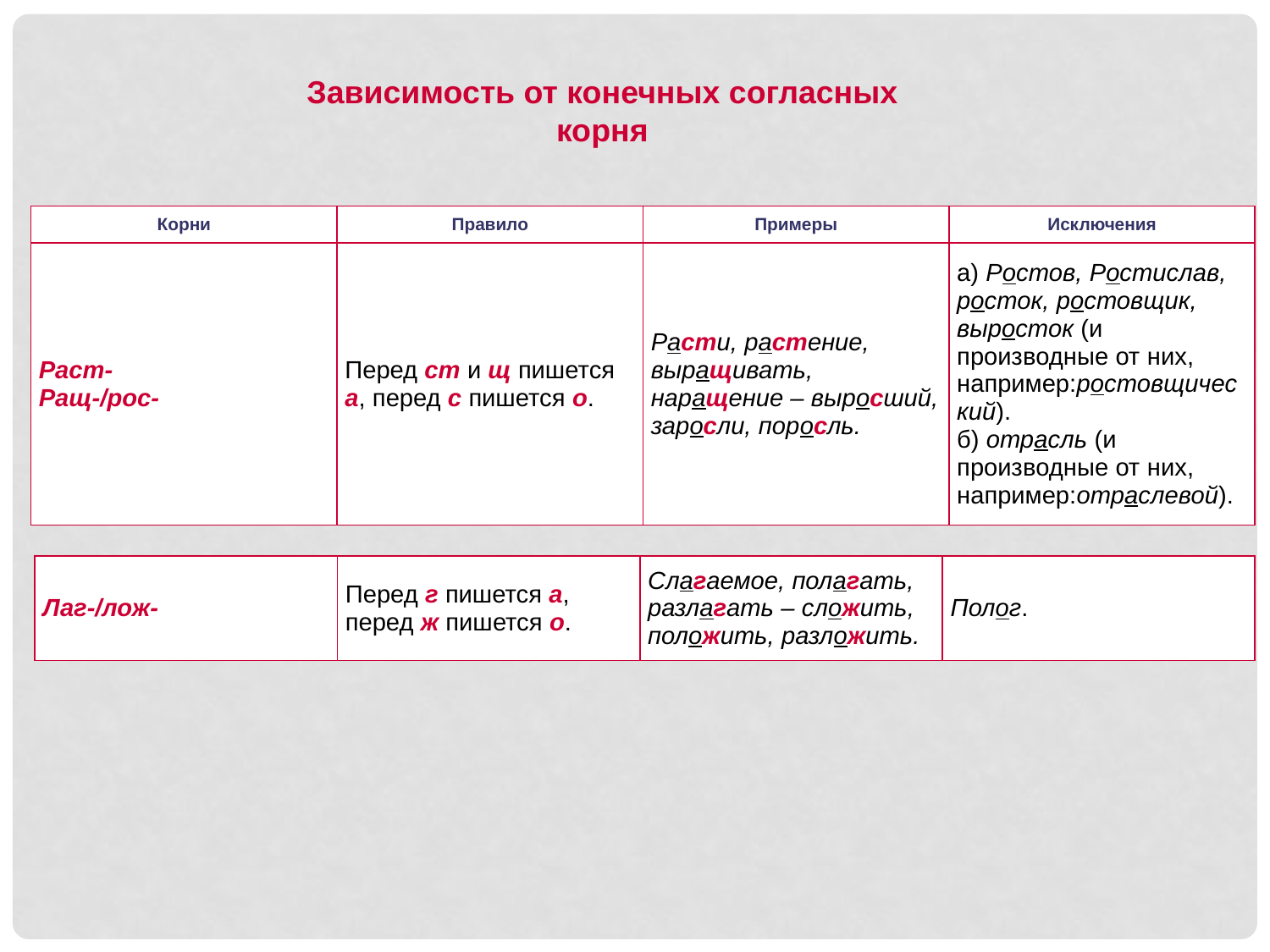

Зависимость от конечных согласных корня
| Корни | Правило | Примеры | Исключения |
| --- | --- | --- | --- |
| Раст- Ращ-/рос- | Перед ст и щ пишется а, перед с пишется о. | Расти, растение, выращивать, наращение – выросший, заросли, поросль. | а) Ростов, Ростислав, росток, ростовщик, выросток (и производные от них, например:ростовщический). б) отрасль (и производные от них, например:отраслевой). |
| Лаг-/лож- | Перед г пишется а, перед ж пишется о. | Слагаемое, полагать, разлагать – сложить, положить, разложить. | Полог. |
| --- | --- | --- | --- |